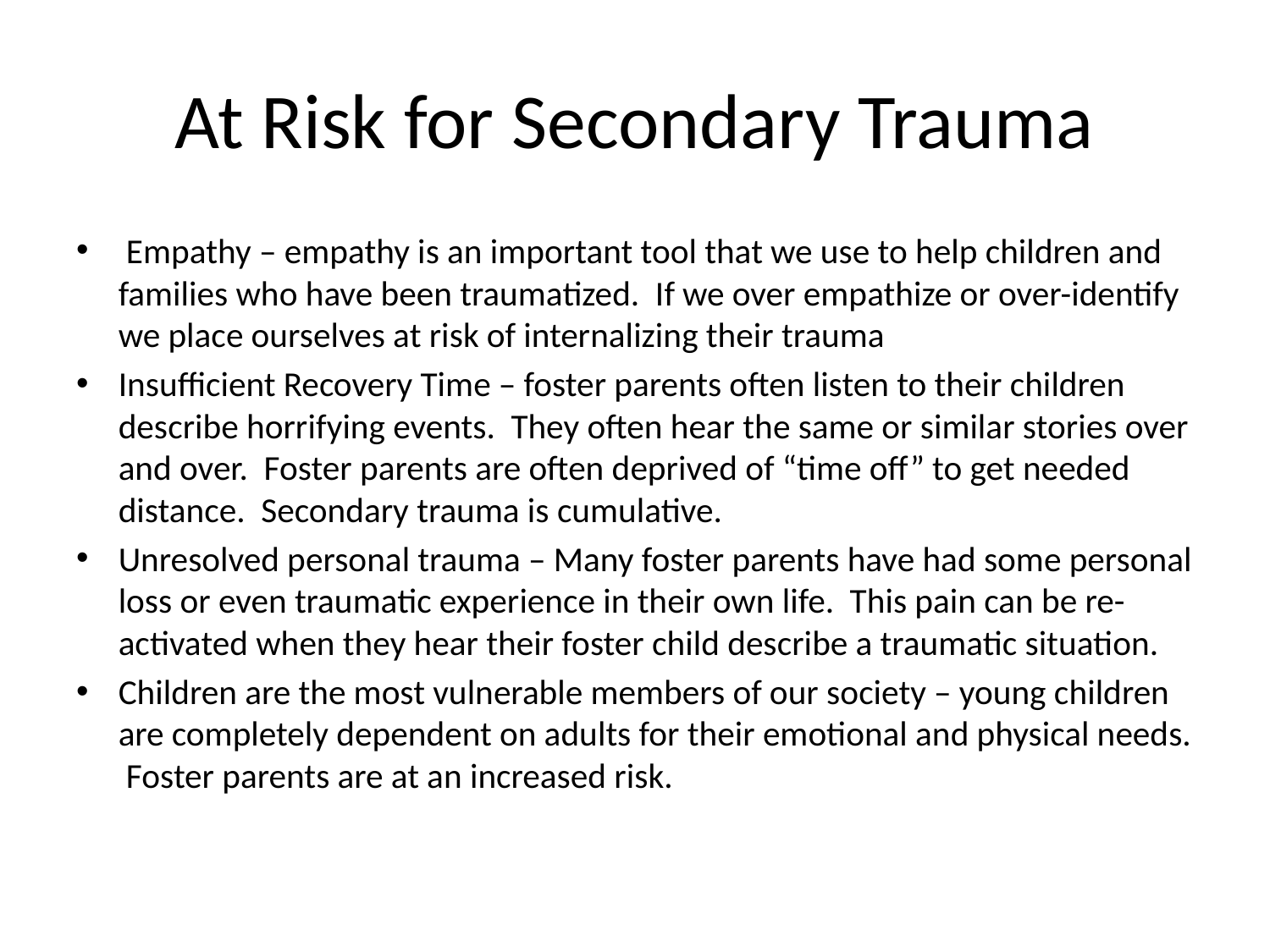

# At Risk for Secondary Trauma
 Empathy – empathy is an important tool that we use to help children and families who have been traumatized.  If we over empathize or over-identify we place ourselves at risk of internalizing their trauma
Insufficient Recovery Time – foster parents often listen to their children describe horrifying events.  They often hear the same or similar stories over and over.  Foster parents are often deprived of “time off” to get needed distance.  Secondary trauma is cumulative.
Unresolved personal trauma – Many foster parents have had some personal loss or even traumatic experience in their own life.  This pain can be re-activated when they hear their foster child describe a traumatic situation.
Children are the most vulnerable members of our society – young children are completely dependent on adults for their emotional and physical needs.  Foster parents are at an increased risk.